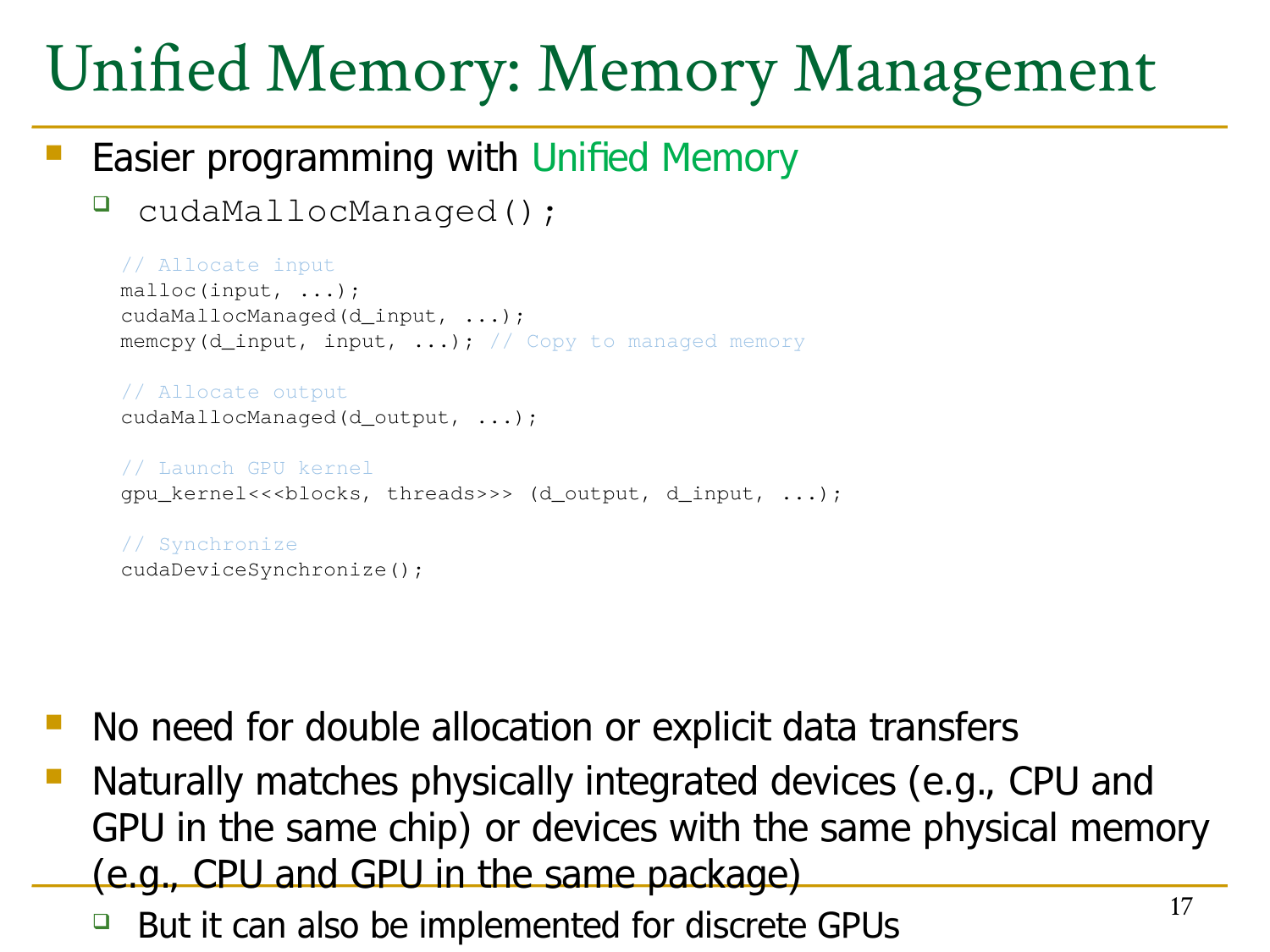

# Unified Memory: Memory Management
Easier programming with Unified Memory
cudaMallocManaged();

No need for double allocation or explicit data transfers
Naturally matches physically integrated devices (e.g., CPU and GPU in the same chip) or devices with the same physical memory (e.g., CPU and GPU in the same package)
But it can also be implemented for discrete GPUs

 // Allocate input
 malloc(input, ...);
 cudaMallocManaged(d_input, ...);
 memcpy(d_input, input, ...); // Copy to managed memory

 // Allocate output
 cudaMallocManaged(d_output, ...);

 // Launch GPU kernel
 gpu_kernel<<<blocks, threads>>> (d_output, d_input, ...);

 // Synchronize
 cudaDeviceSynchronize();

17